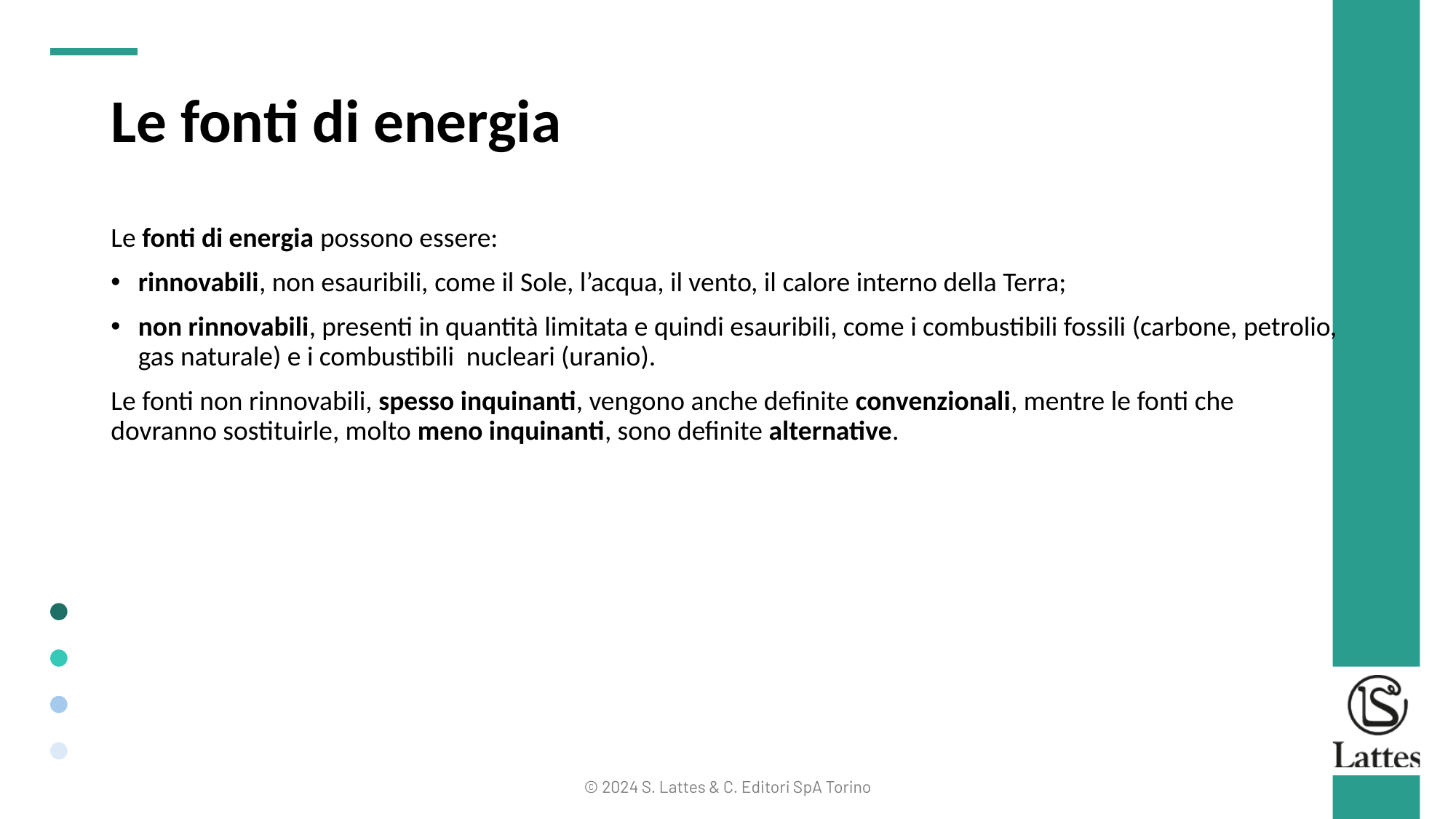

# Le fonti di energia
Le fonti di energia possono essere:
rinnovabili, non esauribili, come il Sole, l’acqua, il vento, il calore interno della Terra;
non rinnovabili, presenti in quantità limitata e quindi esauribili, come i combustibili fossili (carbone, petrolio, gas naturale) e i combustibili  nucleari (uranio).
Le fonti non rinnovabili, spesso inquinanti, vengono anche definite convenzionali, mentre le fonti che dovranno sostituirle, molto meno inquinanti, sono definite alternative.